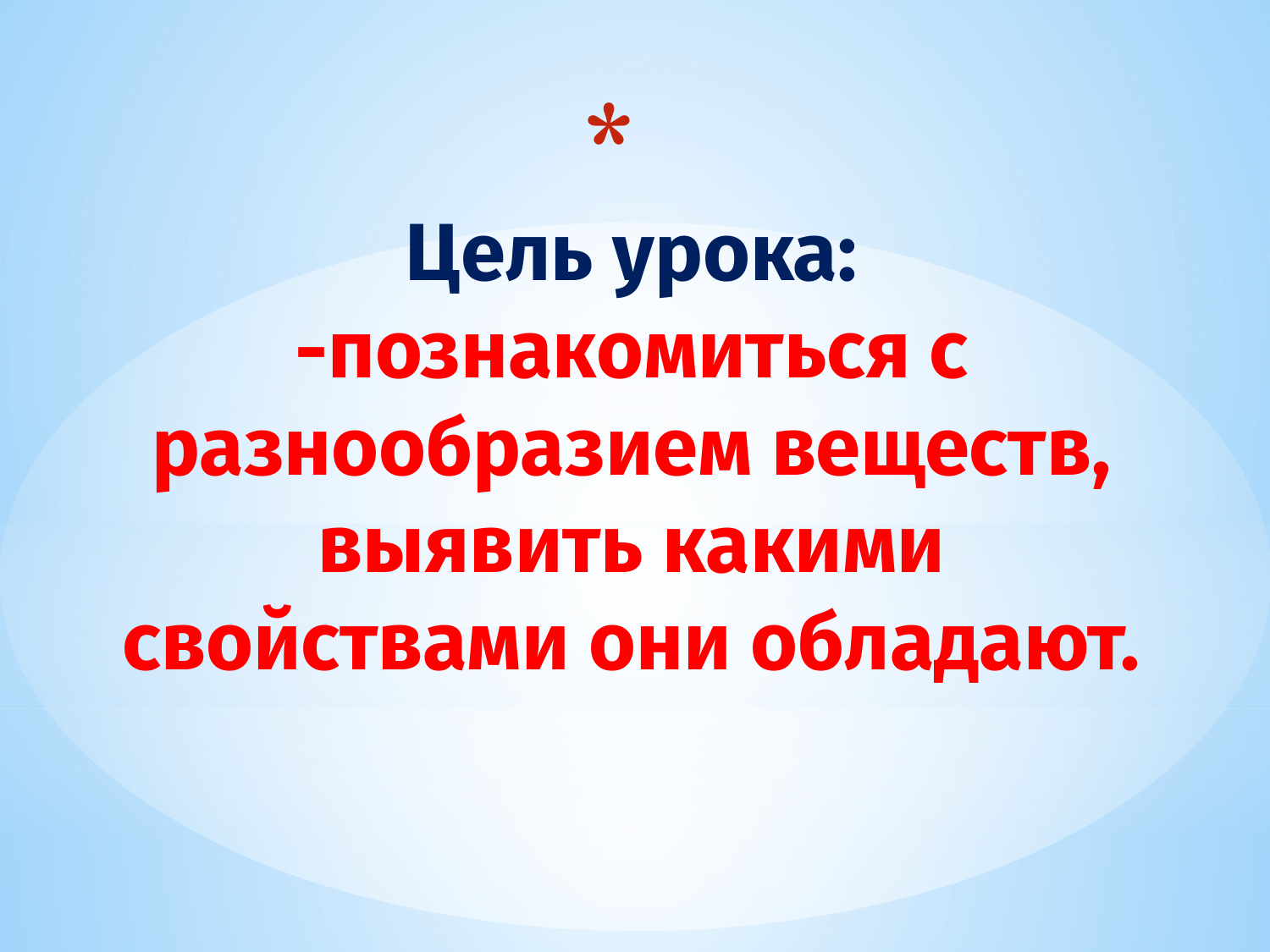

# Цель урока: -познакомиться с разнообразием веществ, выявить какими свойствами они обладают.